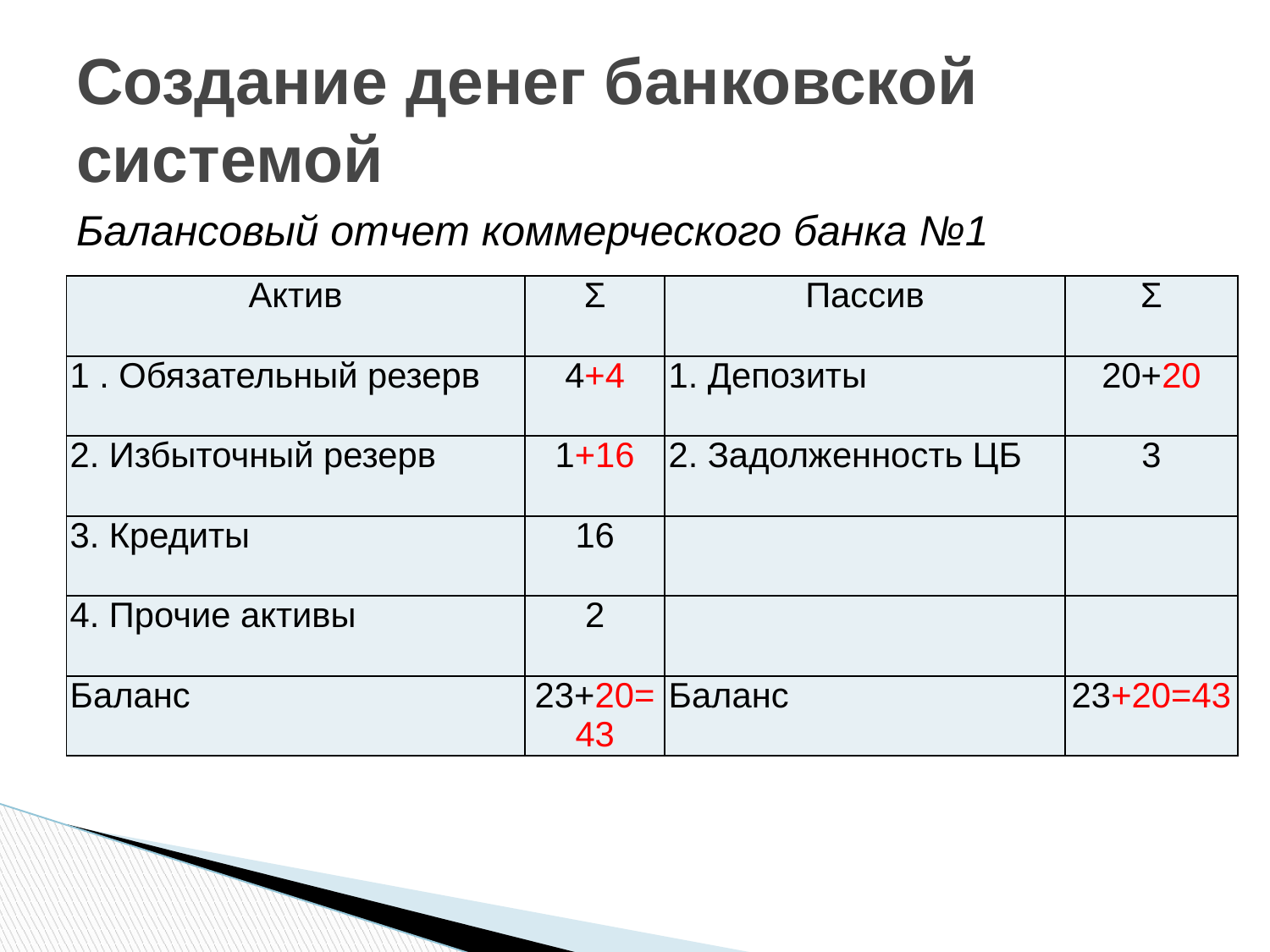

# Создание денег банковской системой
Балансовый отчет коммерческого банка №1

| Актив | Σ | Пассив | Σ |
| --- | --- | --- | --- |
| 1 . Обязательный резерв | 4+4 | 1. Депозиты | 20+20 |
| 2. Избыточный резерв | 1+16 | 2. Задолженность ЦБ | 3 |
| 3. Кредиты | 16 |  |  |
| 4. Прочие активы | 2 |  |  |
| Баланс | 23+20=43 | Баланс | 23+20=43 |